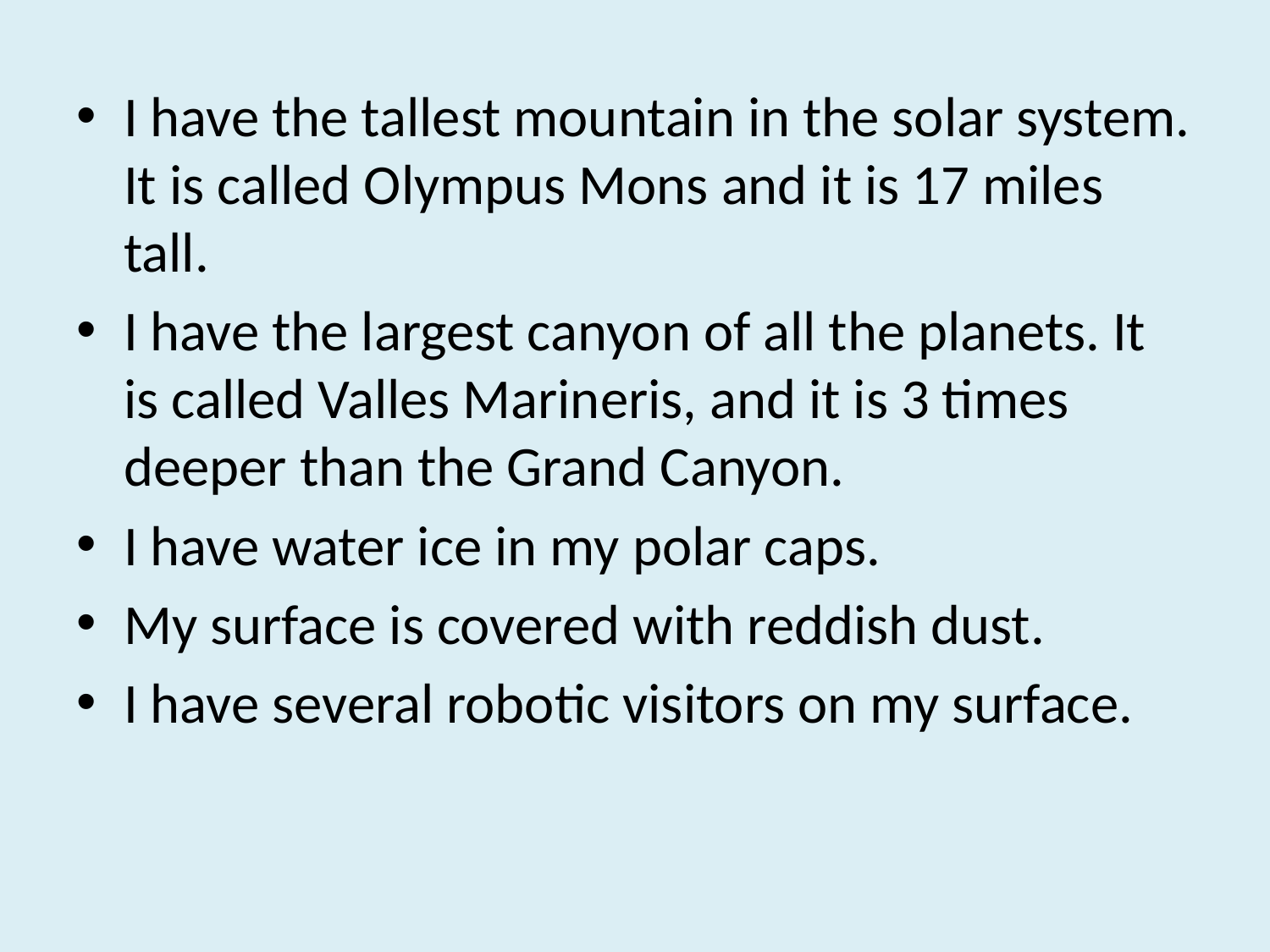

I have the tallest mountain in the solar system. It is called Olympus Mons and it is 17 miles tall.
I have the largest canyon of all the planets. It is called Valles Marineris, and it is 3 times deeper than the Grand Canyon.
I have water ice in my polar caps.
My surface is covered with reddish dust.
I have several robotic visitors on my surface.